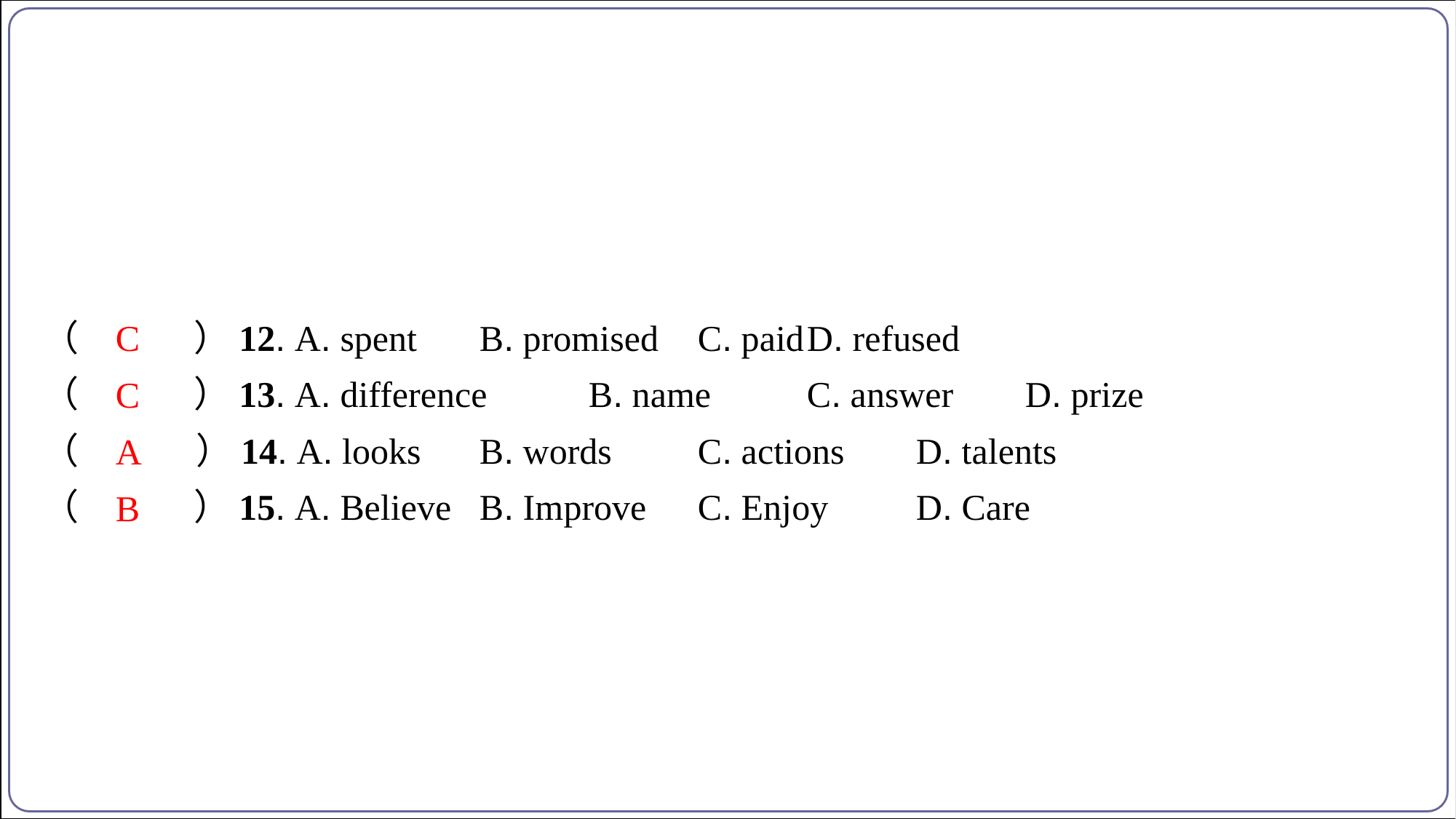

C
（　C　）12. A. spent	B. promised	C. paid	D. refused
（　C　）13. A. difference	B. name	C. answer	D. prize
（　A　）14. A. looks	B. words	C. actions	D. talents
（　B　）15. A. Believe	B. Improve	C. Enjoy	D. Care
C
A
B